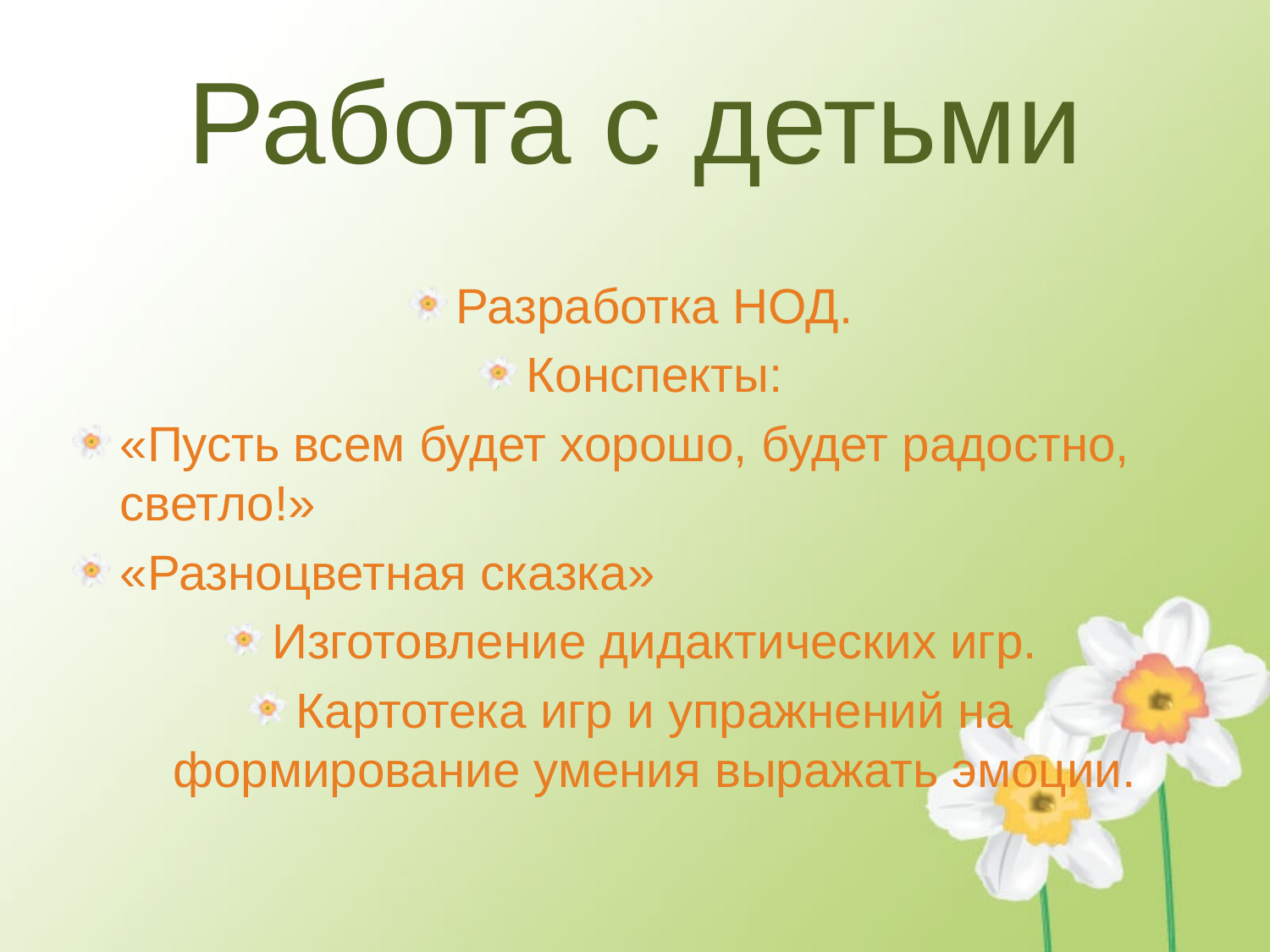

# Работа с детьми
Разработка НОД.
Конспекты:
«Пусть всем будет хорошо, будет радостно, светло!»
«Разноцветная сказка»
Изготовление дидактических игр.
Картотека игр и упражнений на формирование умения выражать эмоции.